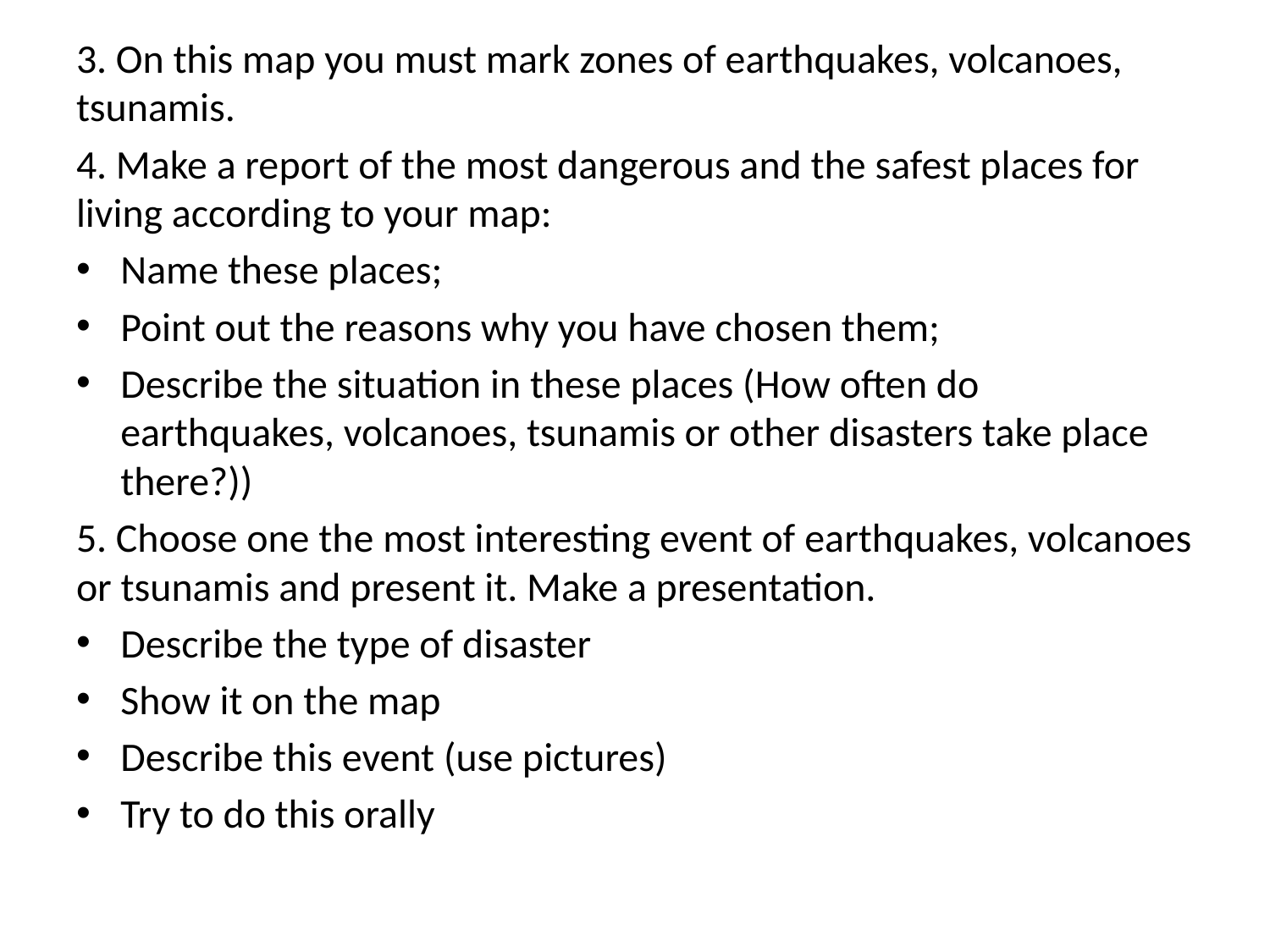

3. On this map you must mark zones of earthquakes, volcanoes, tsunamis.
4. Make a report of the most dangerous and the safest places for living according to your map:
Name these places;
Point out the reasons why you have chosen them;
Describe the situation in these places (How often do earthquakes, volcanoes, tsunamis or other disasters take place there?))
5. Choose one the most interesting event of earthquakes, volcanoes or tsunamis and present it. Make a presentation.
Describe the type of disaster
Show it on the map
Describe this event (use pictures)
Try to do this orally